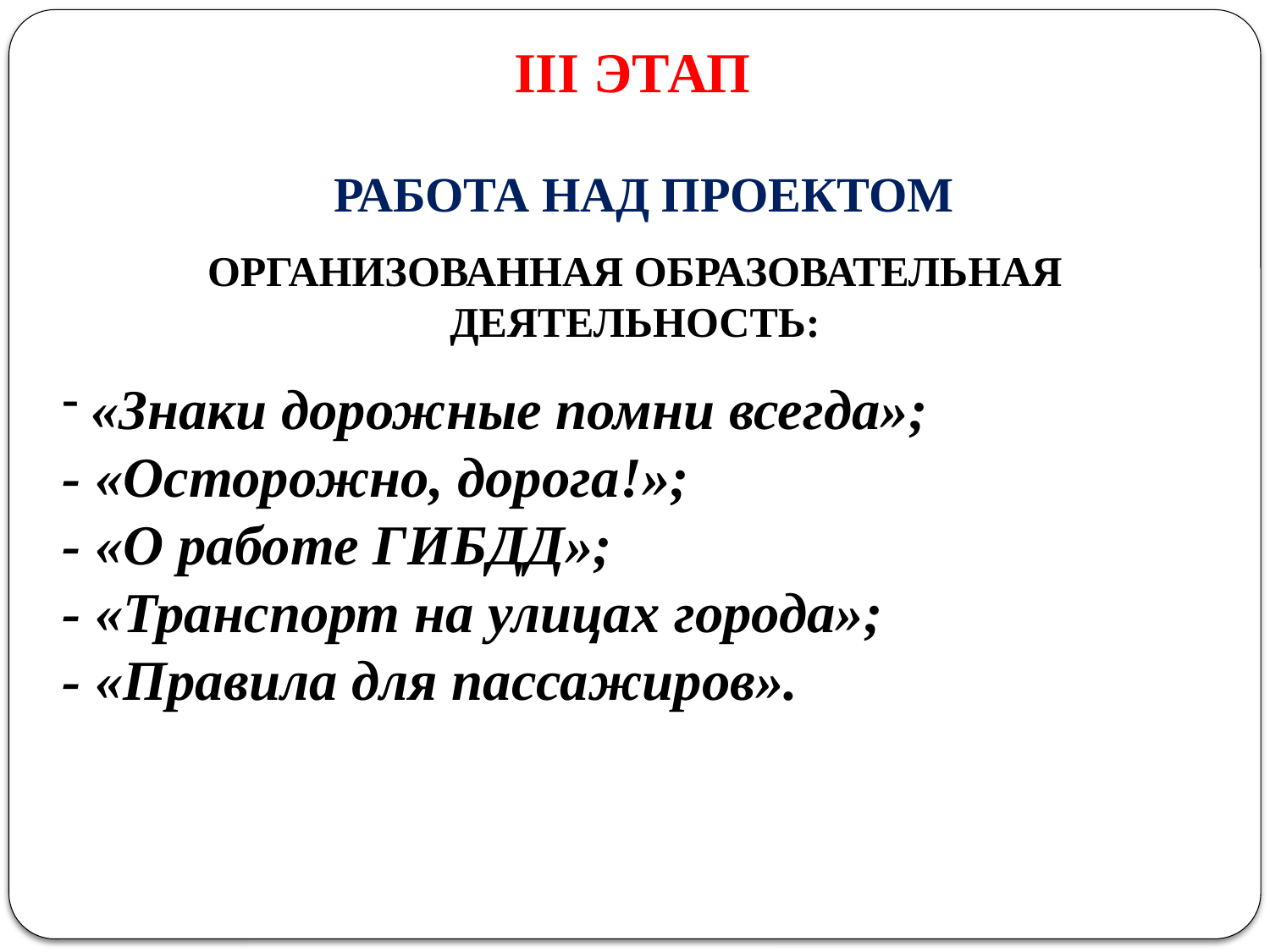

III ЭТАП

РАБОТА НАД ПРОЕКТОМ
ОРГАНИЗОВАННАЯ ОБРАЗОВАТЕЛЬНАЯ ДЕЯТЕЛЬНОСТЬ:
 «Знаки дорожные помни всегда»;
- «Осторожно, дорога!»;
- «О работе ГИБДД»;
- «Транспорт на улицах города»;
- «Правила для пассажиров».